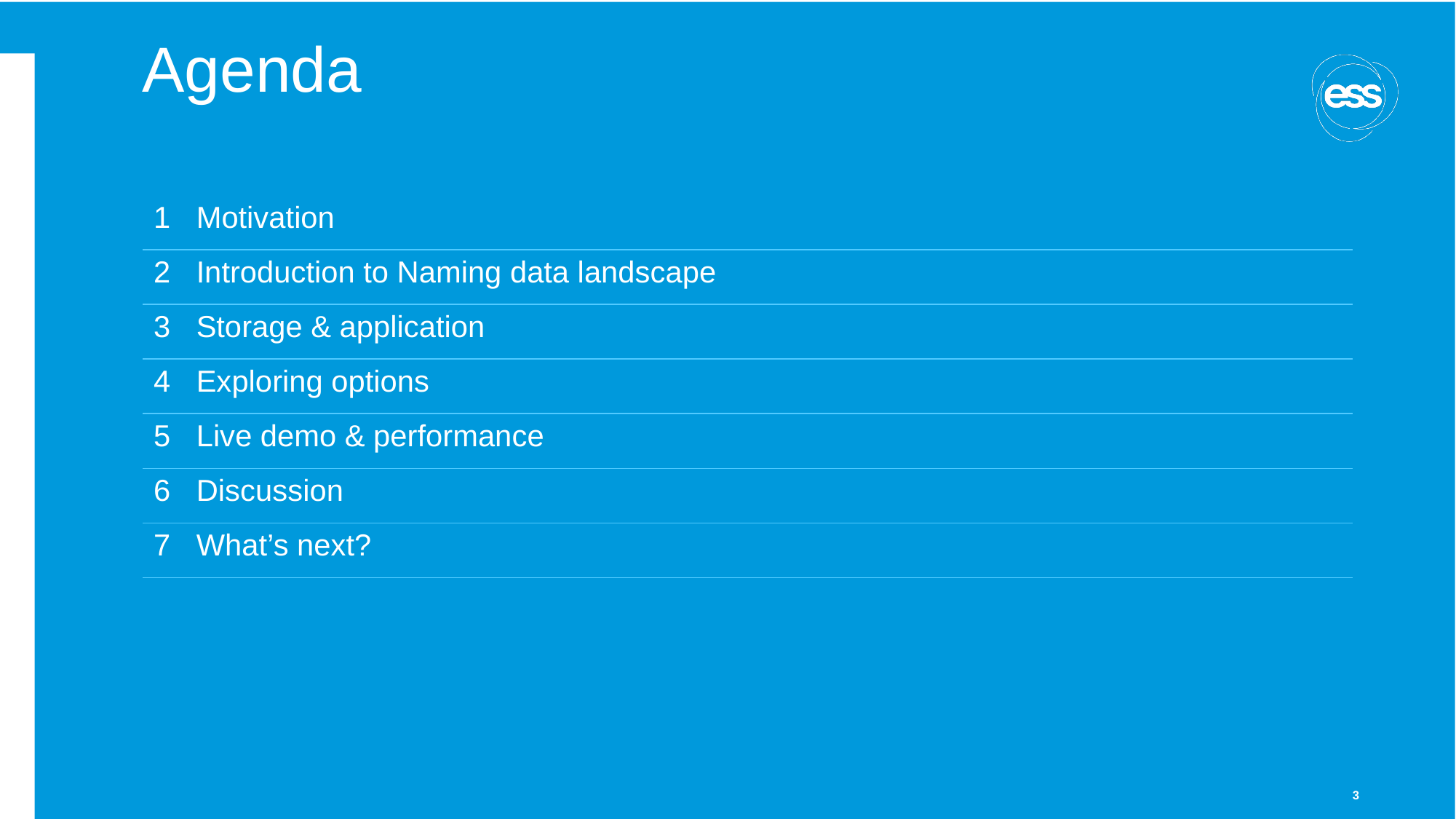

Agenda
| 1 Motivation |
| --- |
| 2 Introduction to Naming data landscape |
| 3 Storage & application |
| 4 Exploring options |
| 5 Live demo & performance |
| 6 Discussion |
| 7 What’s next? |
3